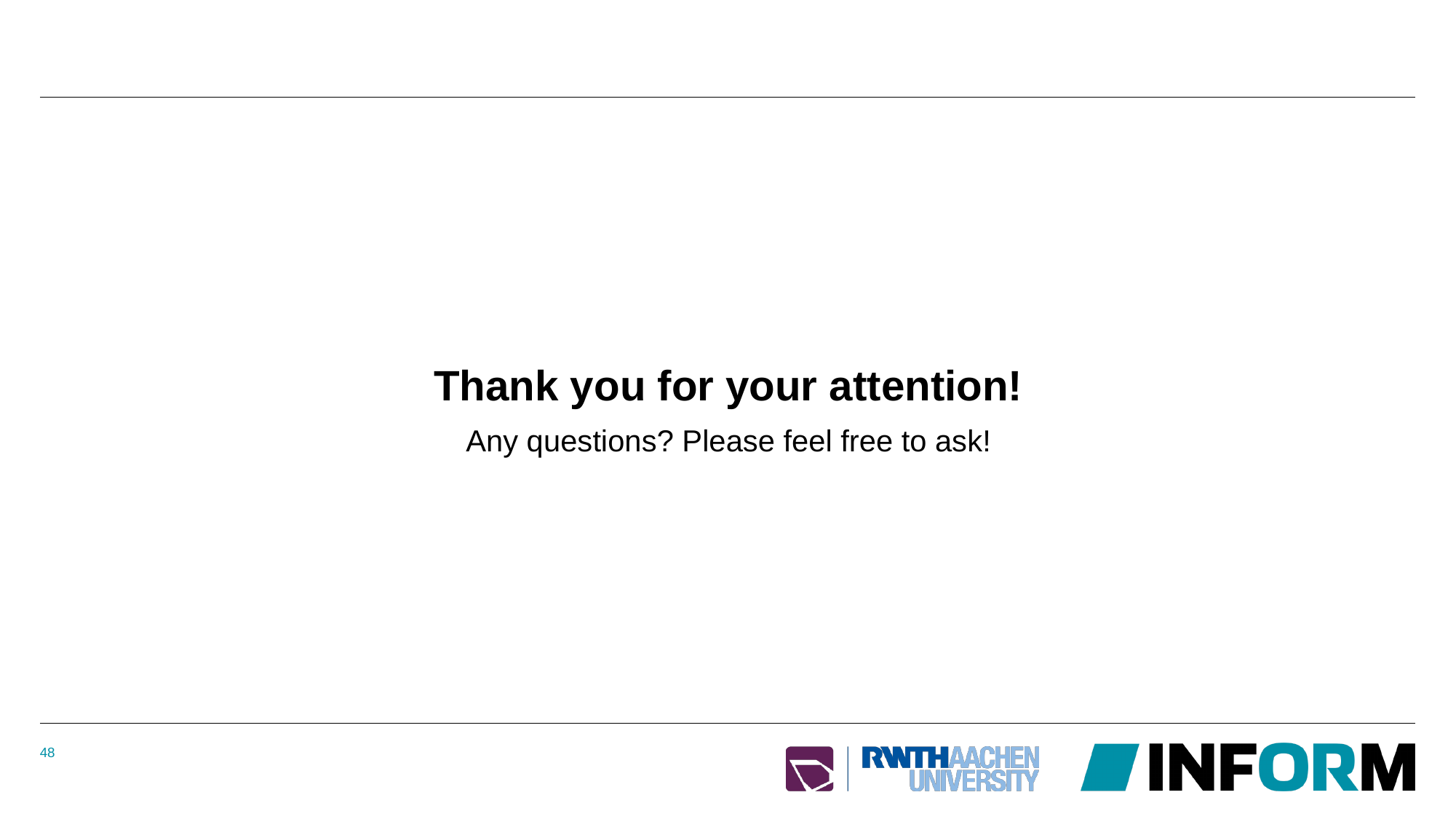

Thank you for your attention!
Any questions? Please feel free to ask!